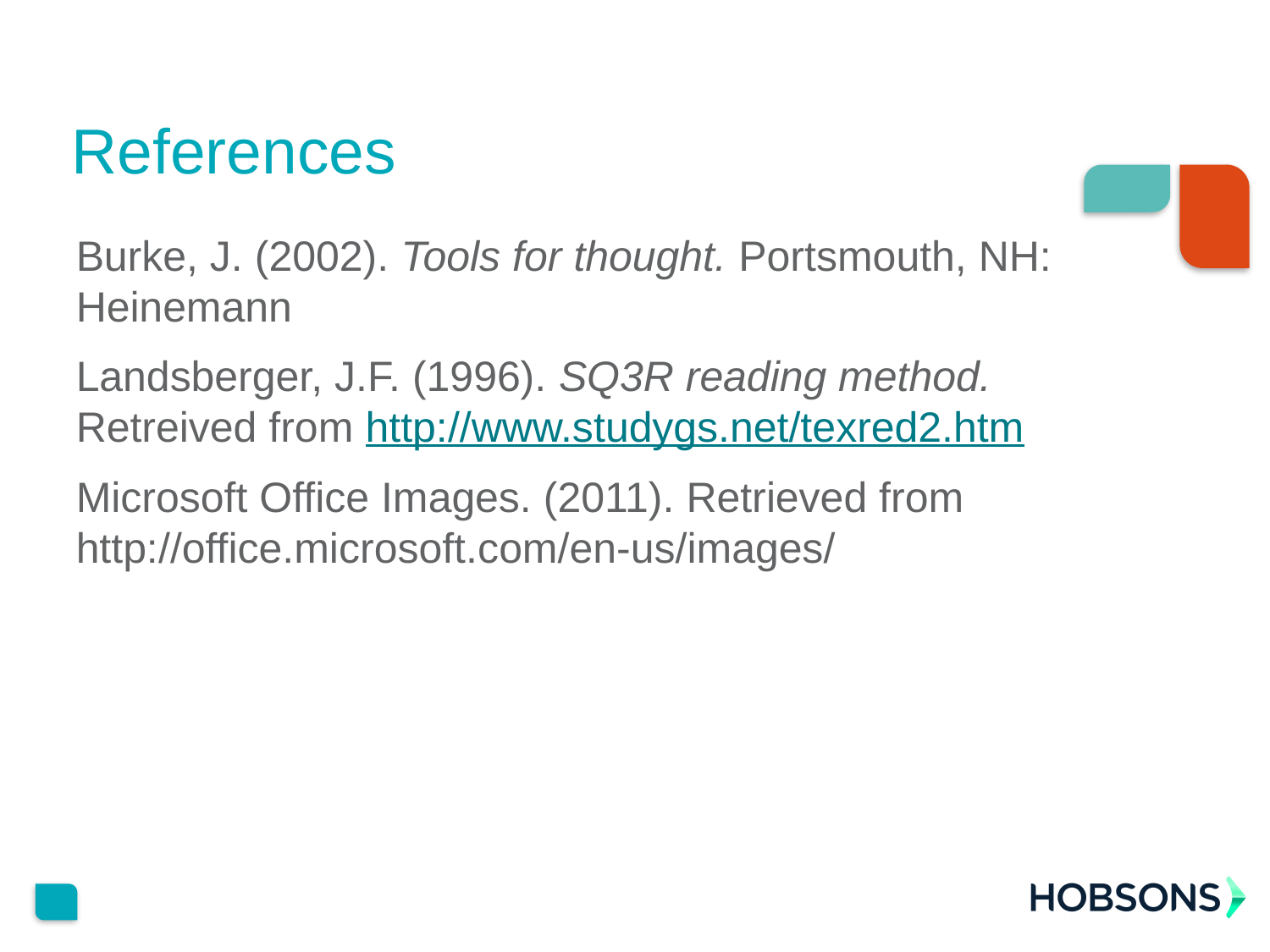

# References
Burke, J. (2002). Tools for thought. Portsmouth, NH: Heinemann
Landsberger, J.F. (1996). SQ3R reading method. Retreived from http://www.studygs.net/texred2.htm
Microsoft Office Images. (2011). Retrieved from http://office.microsoft.com/en-us/images/